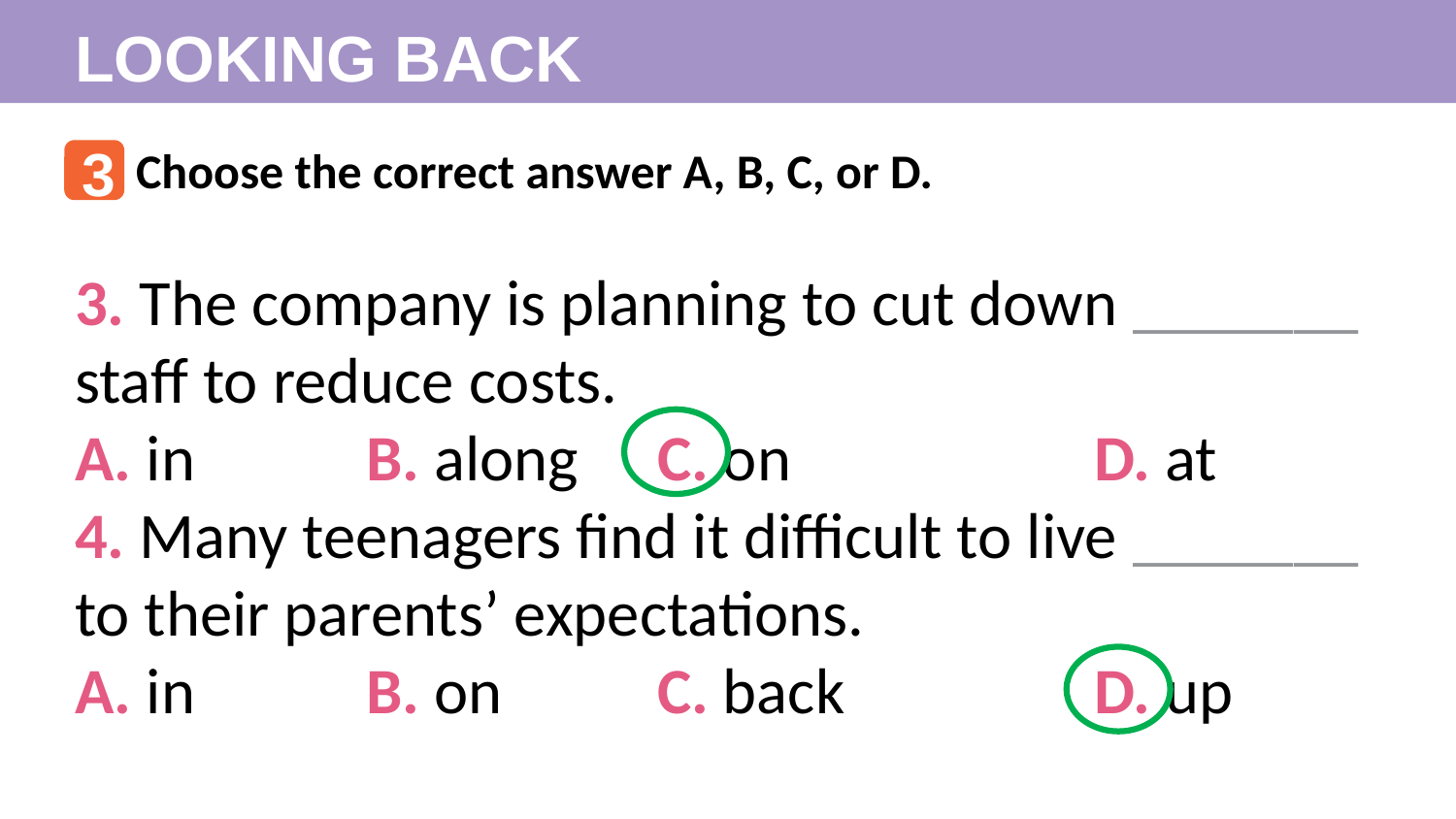

LOOKING BACK
3
Choose the correct answer A, B, C, or D.

3. The company is planning to cut down _______ staff to reduce costs.
A. in 		B. along 	C. on 		D. at
4. Many teenagers find it difficult to live _______ to their parents’ expectations.
A. in 		B. on 	C. back 		D. up